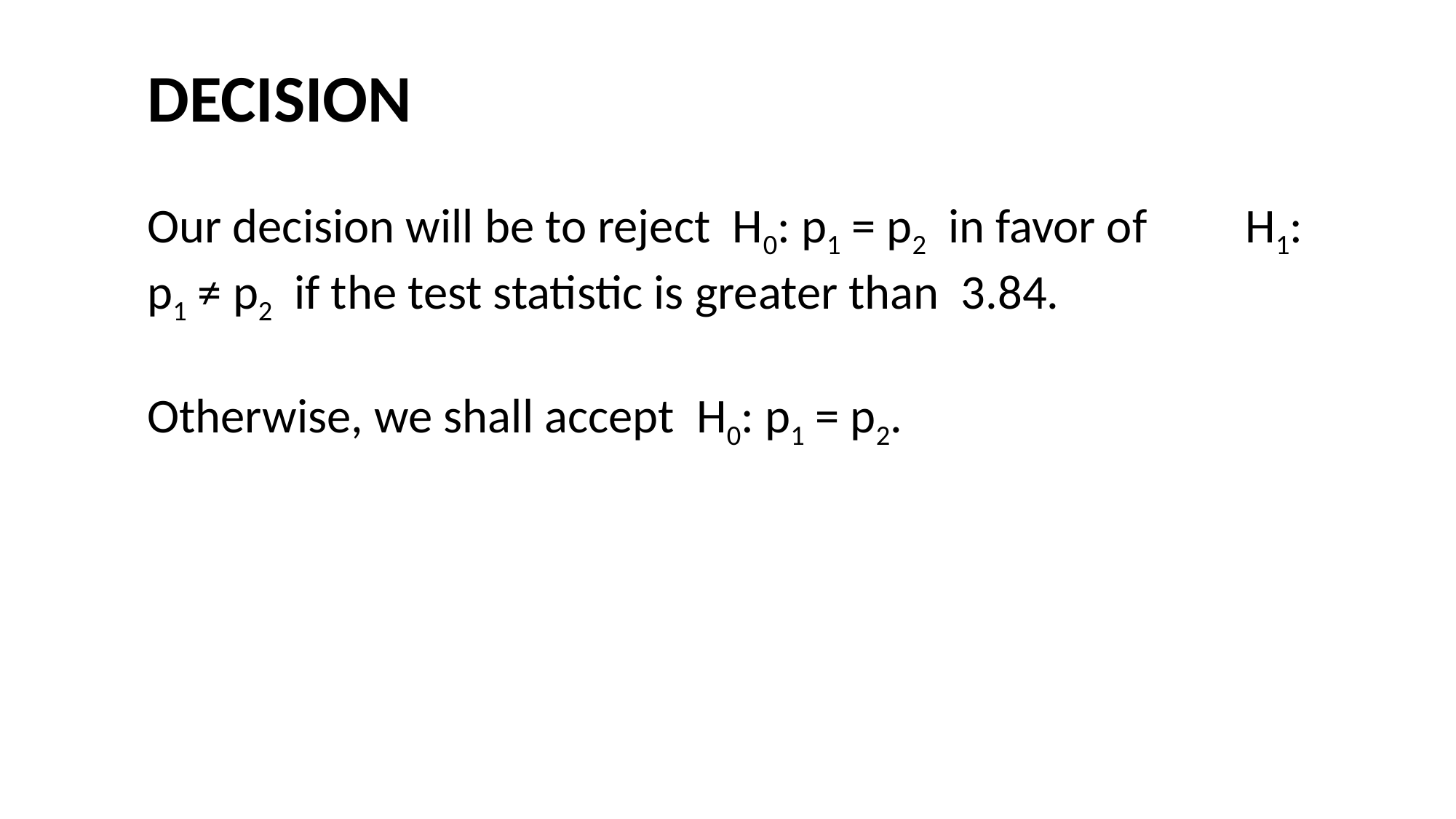

#
DECISION

Our decision will be to reject  H0: p1 = p2  in favor of         H1: p1 ≠ p2  if the test statistic is greater than  3.84.

Otherwise, we shall accept  H0: p1 = p2.